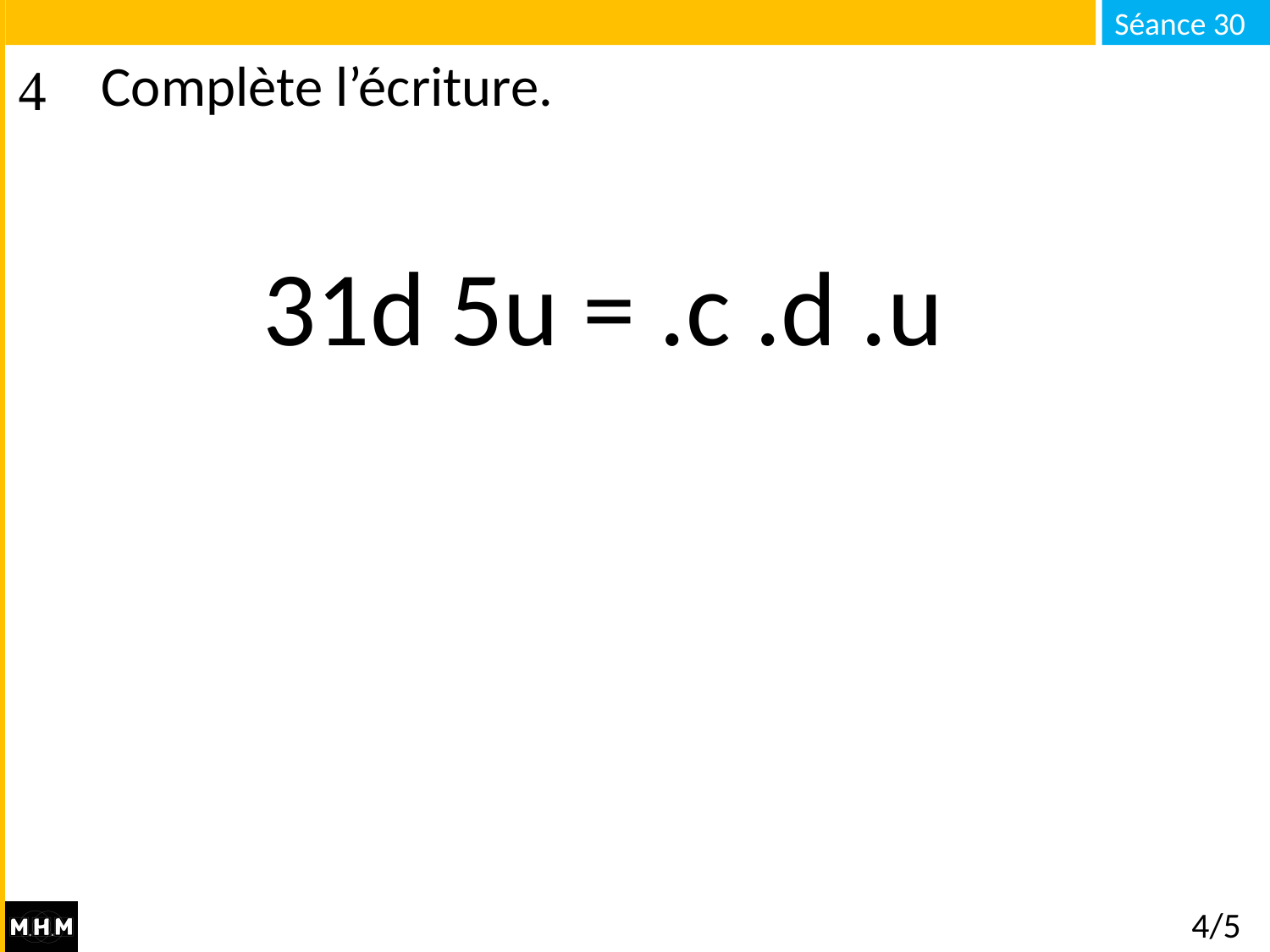

# Complète l’écriture.
31d 5u = .c .d .u
4/5